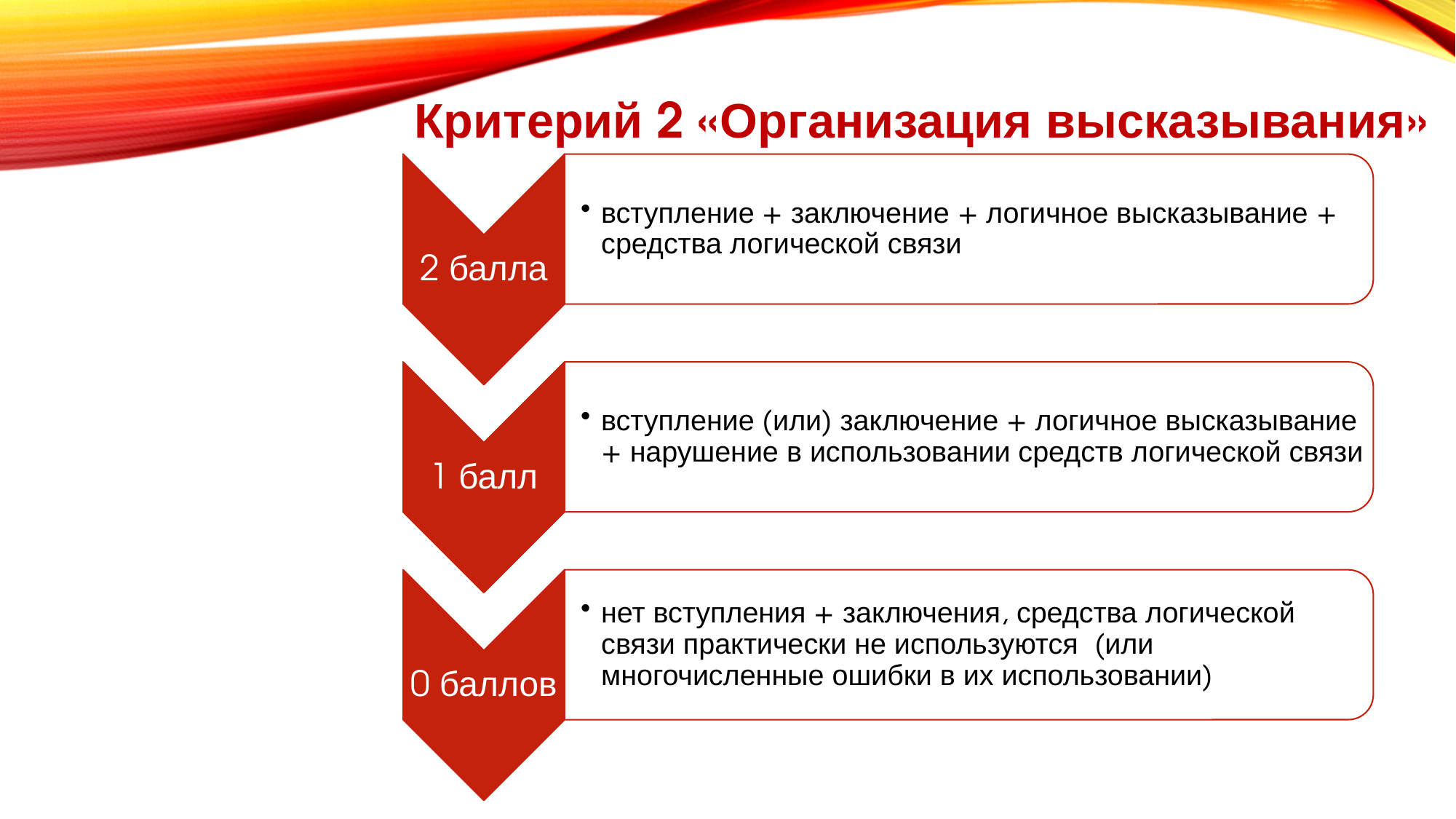

Критерий 2 «Организация высказывания»
2 балла
вступление + заключение + логичное высказывание + средства логической связи
1 балл
вступление (или) заключение + логичное высказывание + нарушение в использовании средств логической связи
0 баллов
нет вступления + заключения, средства логической связи практически не используются  (или многочисленные ошибки в их использовании)